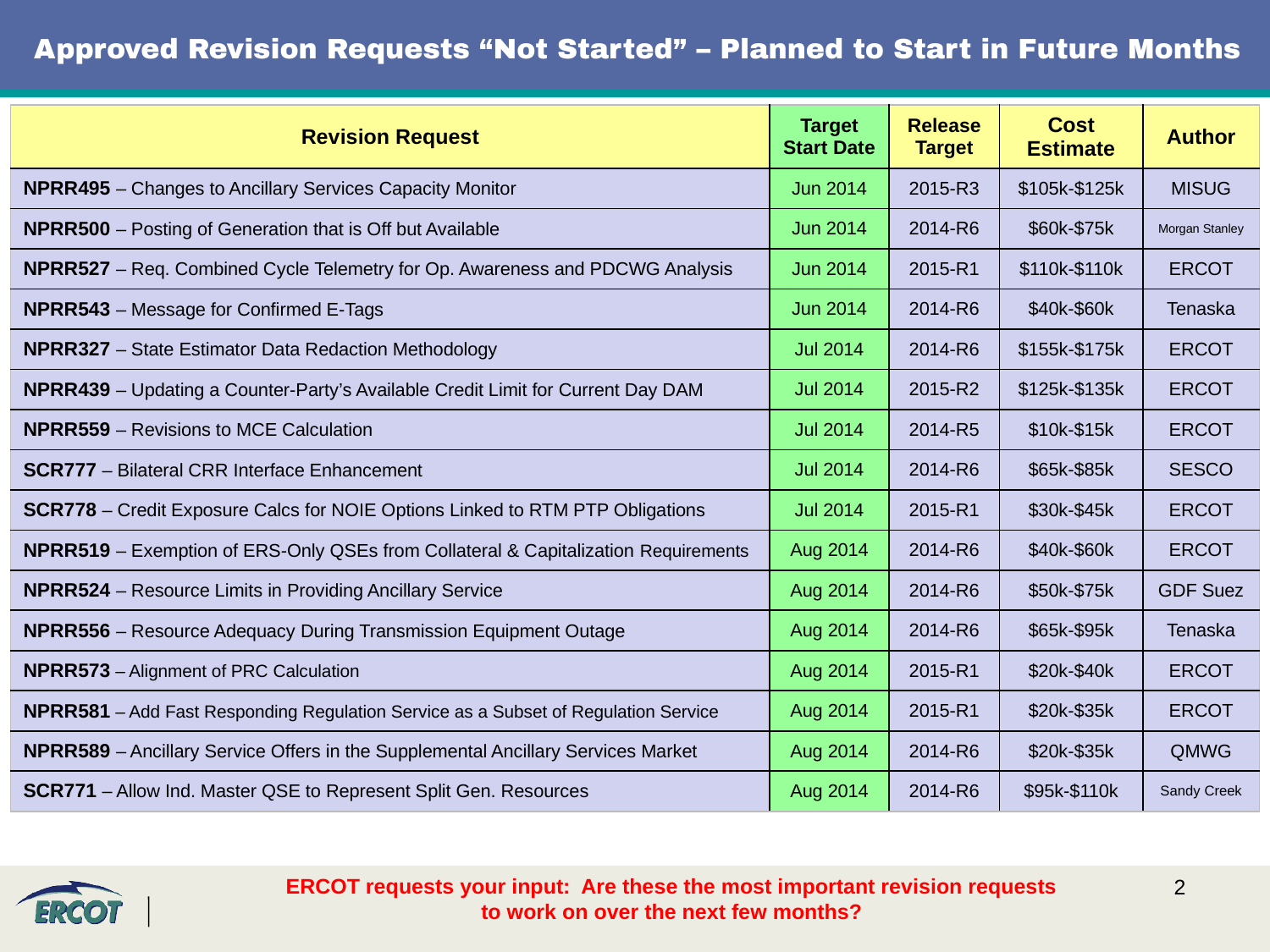

# Approved Revision Requests “Not Started” – Planned to Start in Future Months
| Revision Request | Target Start Date | Release Target | Cost Estimate | Author |
| --- | --- | --- | --- | --- |
| NPRR495 – Changes to Ancillary Services Capacity Monitor | Jun 2014 | 2015-R3 | $105k-$125k | MISUG |
| NPRR500 – Posting of Generation that is Off but Available | Jun 2014 | 2014-R6 | $60k-$75k | Morgan Stanley |
| NPRR527 – Req. Combined Cycle Telemetry for Op. Awareness and PDCWG Analysis | Jun 2014 | 2015-R1 | $110k-$110k | ERCOT |
| NPRR543 – Message for Confirmed E-Tags | Jun 2014 | 2014-R6 | $40k-$60k | Tenaska |
| NPRR327 – State Estimator Data Redaction Methodology | Jul 2014 | 2014-R6 | $155k-$175k | ERCOT |
| NPRR439 – Updating a Counter-Party’s Available Credit Limit for Current Day DAM | Jul 2014 | 2015-R2 | $125k-$135k | ERCOT |
| NPRR559 – Revisions to MCE Calculation | Jul 2014 | 2014-R5 | $10k-$15k | ERCOT |
| SCR777 – Bilateral CRR Interface Enhancement | Jul 2014 | 2014-R6 | $65k-$85k | SESCO |
| SCR778 – Credit Exposure Calcs for NOIE Options Linked to RTM PTP Obligations | Jul 2014 | 2015-R1 | $30k-$45k | ERCOT |
| NPRR519 – Exemption of ERS-Only QSEs from Collateral & Capitalization Requirements | Aug 2014 | 2014-R6 | $40k-$60k | ERCOT |
| NPRR524 – Resource Limits in Providing Ancillary Service | Aug 2014 | 2014-R6 | $50k-$75k | GDF Suez |
| NPRR556 – Resource Adequacy During Transmission Equipment Outage | Aug 2014 | 2014-R6 | $65k-$95k | Tenaska |
| NPRR573 – Alignment of PRC Calculation | Aug 2014 | 2015-R1 | $20k-$40k | ERCOT |
| NPRR581 – Add Fast Responding Regulation Service as a Subset of Regulation Service | Aug 2014 | 2015-R1 | $20k-$35k | ERCOT |
| NPRR589 – Ancillary Service Offers in the Supplemental Ancillary Services Market | Aug 2014 | 2014-R6 | $20k-$35k | QMWG |
| SCR771 – Allow Ind. Master QSE to Represent Split Gen. Resources | Aug 2014 | 2014-R6 | $95k-$110k | Sandy Creek |
ERCOT requests your input:  Are these the most important revision requests to work on over the next few months?